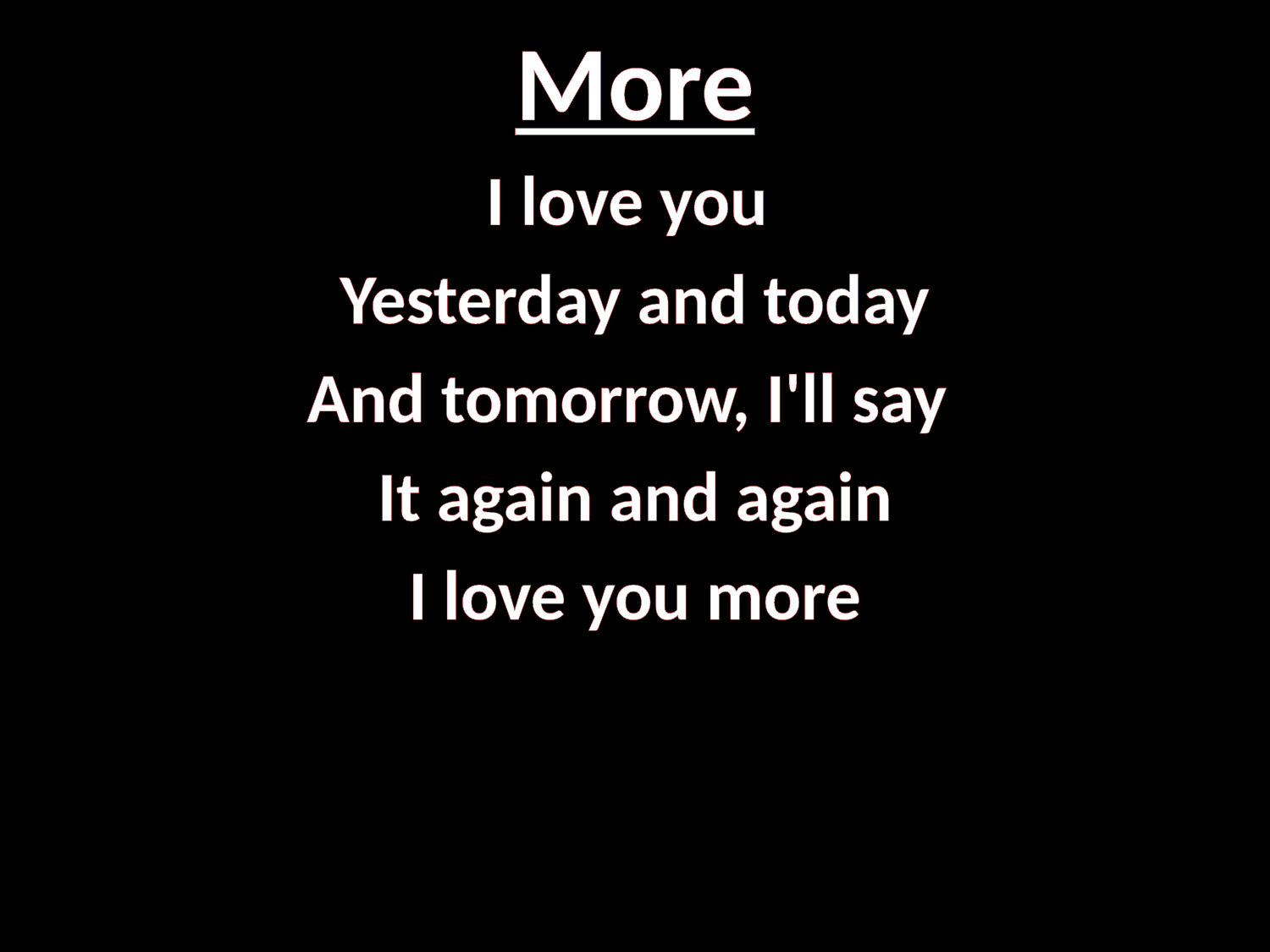

# More
I love you
Yesterday and today
And tomorrow, I'll say
It again and again
I love you more